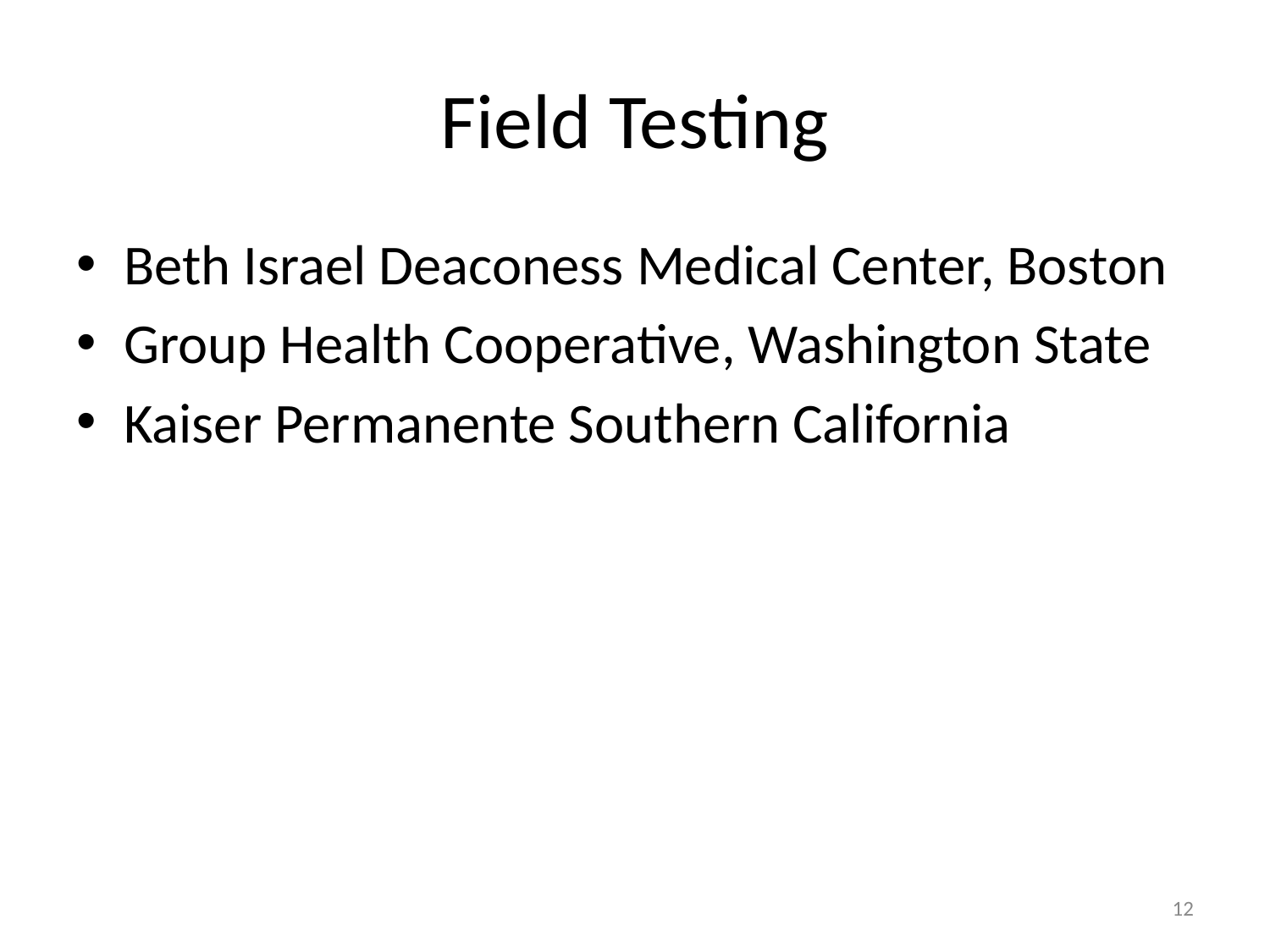

# Field Testing
Beth Israel Deaconess Medical Center, Boston
Group Health Cooperative, Washington State
Kaiser Permanente Southern California
12